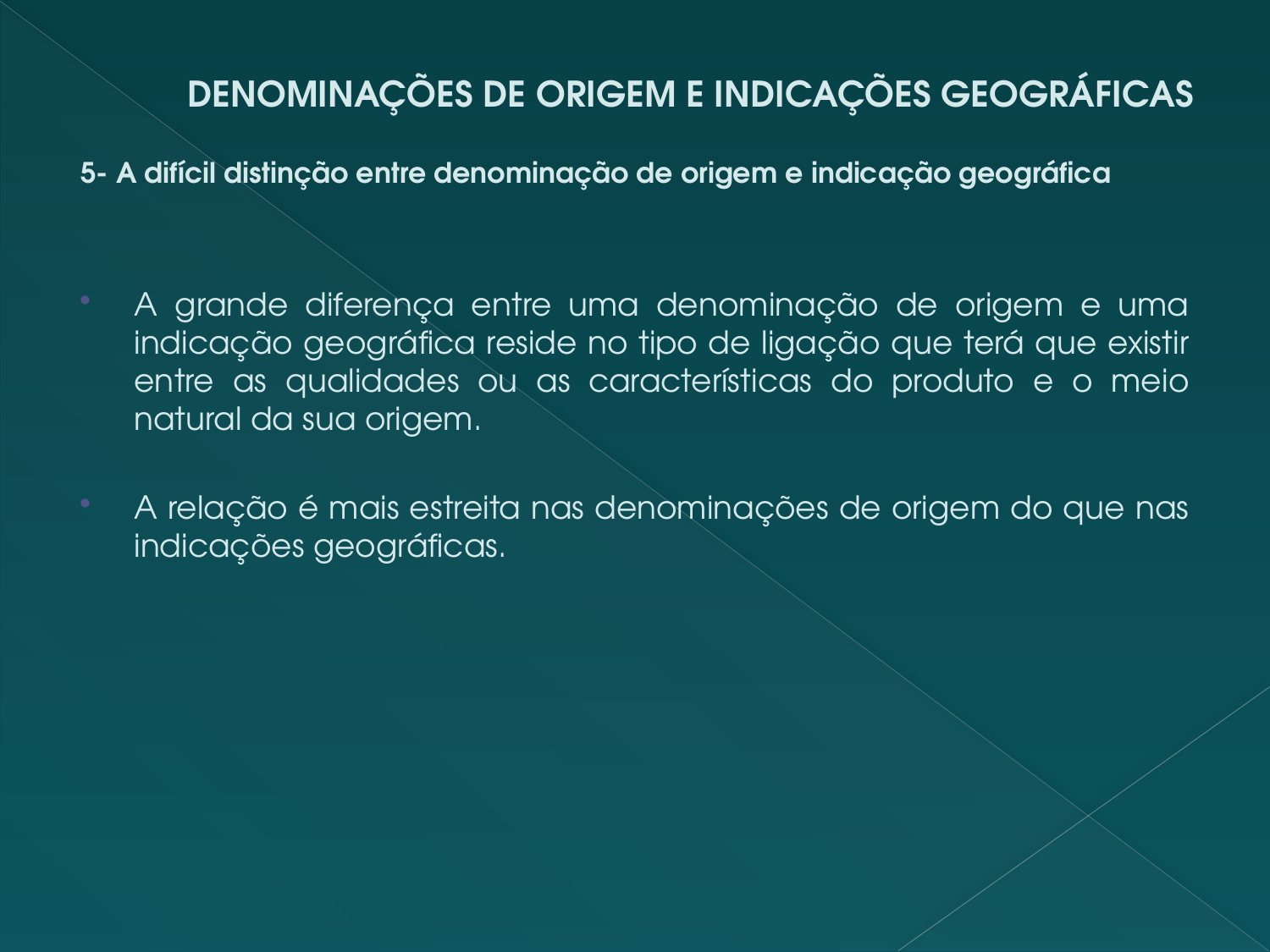

# DENOMINAÇÕES DE ORIGEM E INDICAÇÕES GEOGRÁFICAS
5- A difícil distinção entre denominação de origem e indicação geográfica

A grande diferença entre uma denominação de origem e uma indicação geográfica reside no tipo de ligação que terá que existir entre as qualidades ou as características do produto e o meio natural da sua origem.

A relação é mais estreita nas denominações de origem do que nas indicações geográficas.